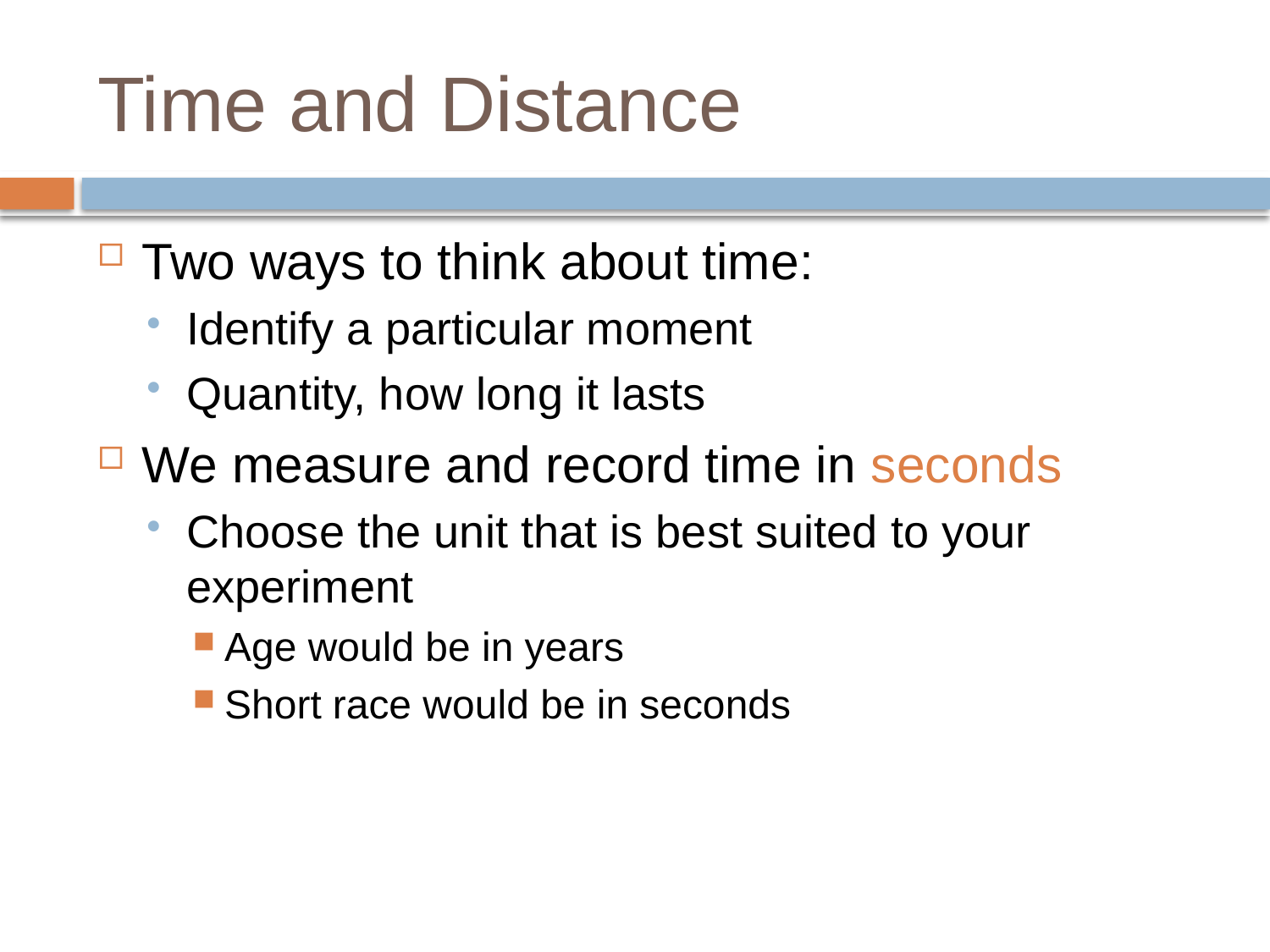

# Time and Distance
Two ways to think about time:
Identify a particular moment
Quantity, how long it lasts
We measure and record time in seconds
Choose the unit that is best suited to your experiment
Age would be in years
Short race would be in seconds